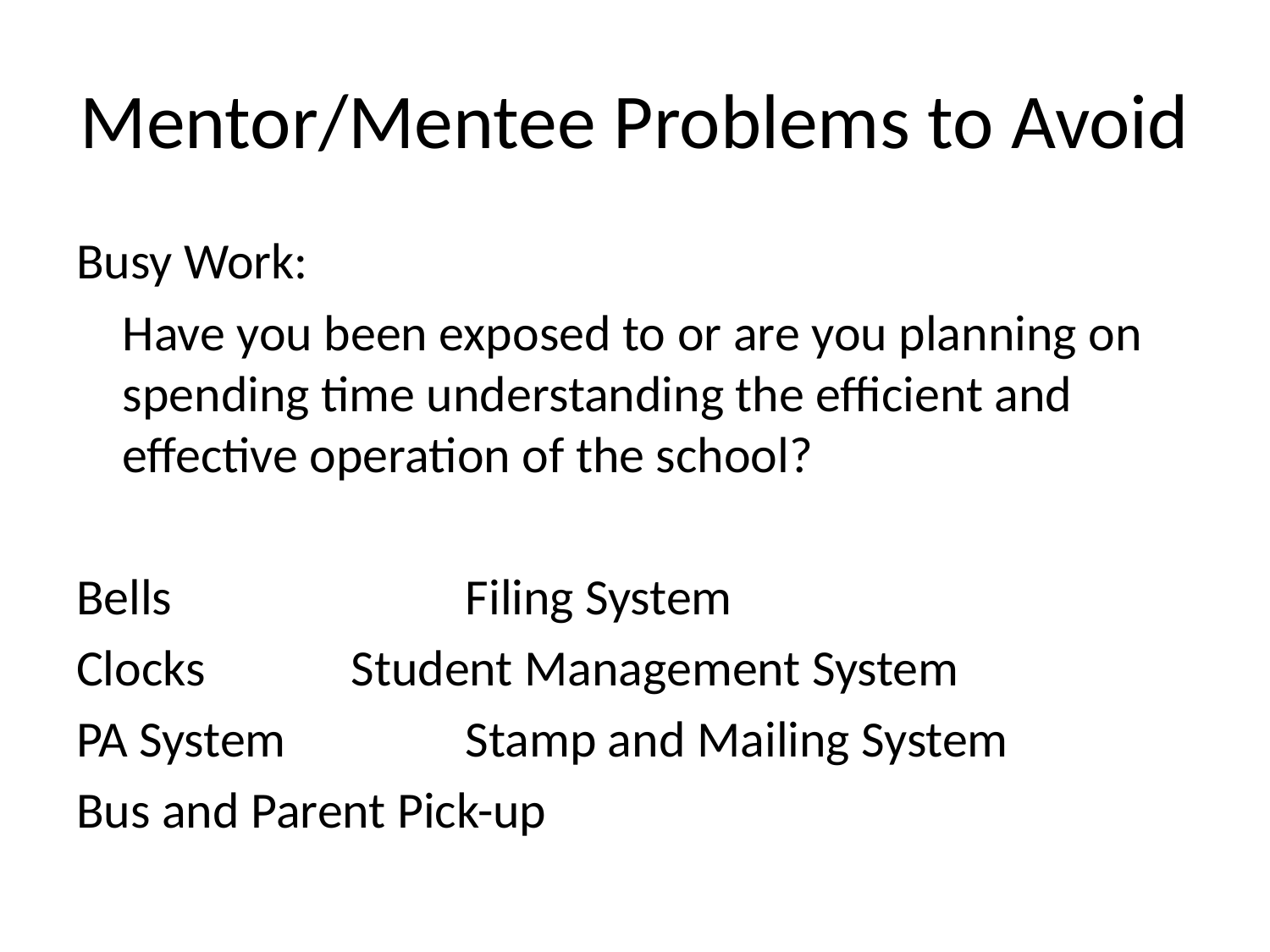

# Mentor/Mentee Problems to Avoid
Busy Work:
	Have you been exposed to or are you planning on spending time understanding the efficient and effective operation of the school?

Bells			Filing System
Clocks		Student Management System
PA System		Stamp and Mailing System
Bus and Parent Pick-up